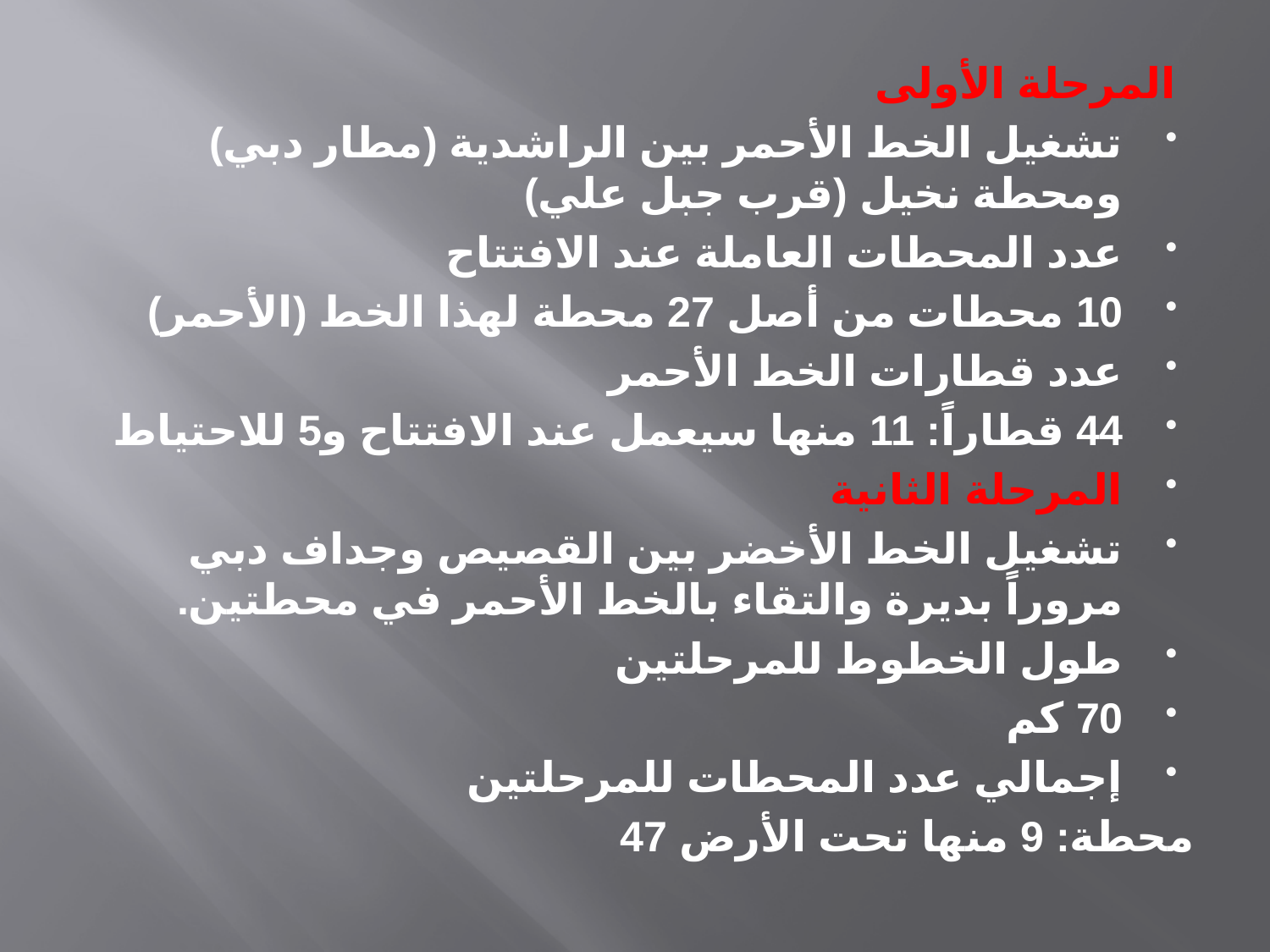

المرحلة الأولى
تشغيل الخط الأحمر بين الراشدية (مطار دبي) ومحطة نخيل (قرب جبل علي)
عدد المحطات العاملة عند الافتتاح
10 محطات من أصل 27 محطة لهذا الخط (الأحمر)
عدد قطارات الخط الأحمر
44 قطاراً: 11 منها سيعمل عند الافتتاح و5 للاحتياط
المرحلة الثانية
تشغيل الخط الأخضر بين القصيص وجداف دبي مروراً بديرة والتقاء بالخط الأحمر في محطتين.
طول الخطوط للمرحلتين
70 كم
إجمالي عدد المحطات للمرحلتين
47 محطة: 9 منها تحت الأرض